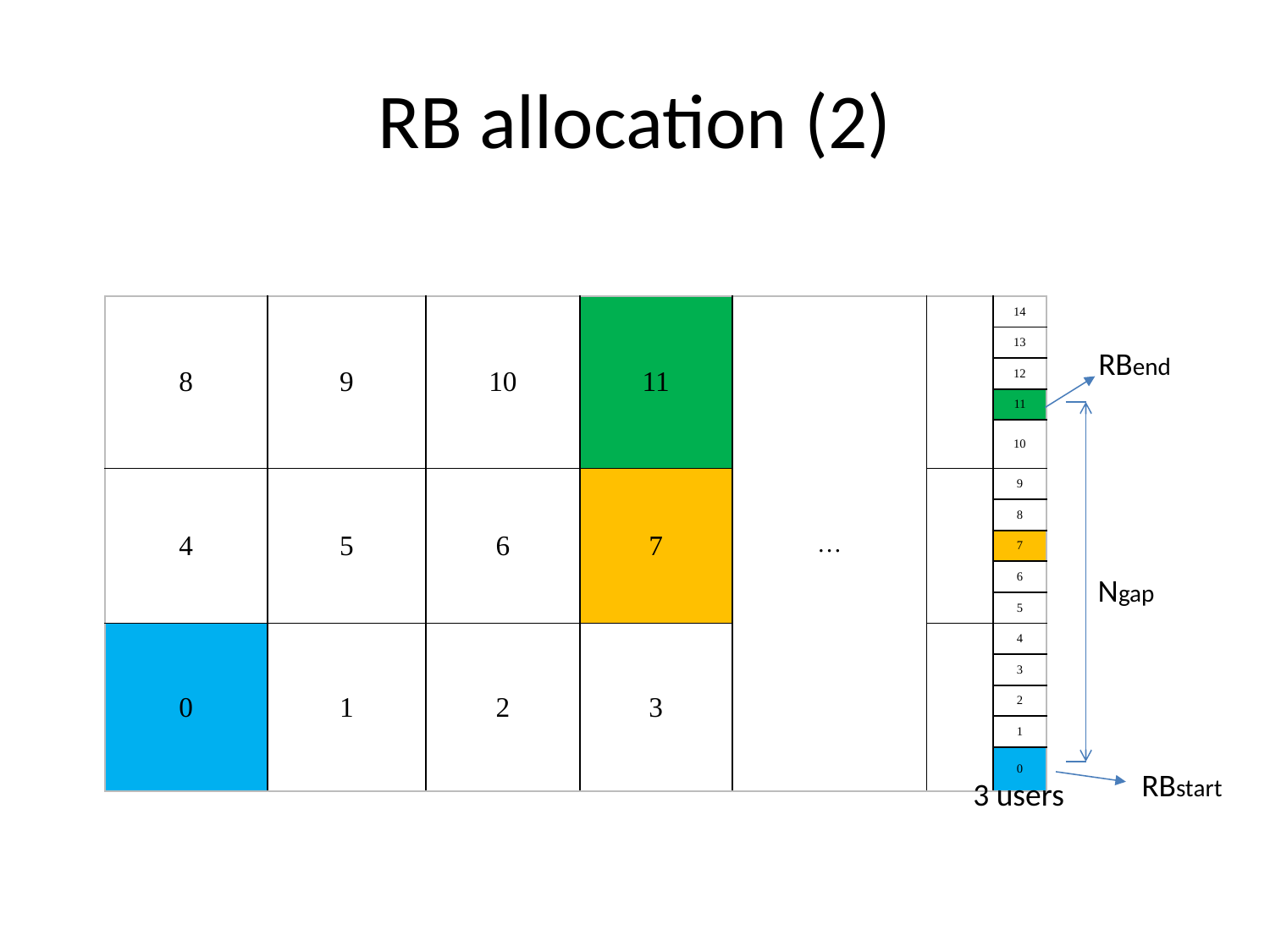

# RB allocation (2)
| 8 | 9 | 10 | 11 | … |  | 14 |
| --- | --- | --- | --- | --- | --- | --- |
|  |  |  |  |  |  | 13 |
|  |  |  |  |  |  | 12 |
|  |  |  |  |  |  | 11 |
|  |  |  |  |  |  | 10 |
| 4 | 5 | 6 | 7 |  |  | 9 |
|  |  |  |  |  |  | 8 |
|  |  |  |  |  |  | 7 |
|  |  |  |  |  |  | 6 |
|  |  |  |  |  |  | 5 |
| 0 | 1 | 2 | 3 |  |  | 4 |
|  |  |  |  |  |  | 3 |
|  |  |  |  |  |  | 2 |
|  |  |  |  |  |  | 1 |
|  |  |  |  |  |  | 0 |
RBend
Ngap
RBstart
3 users